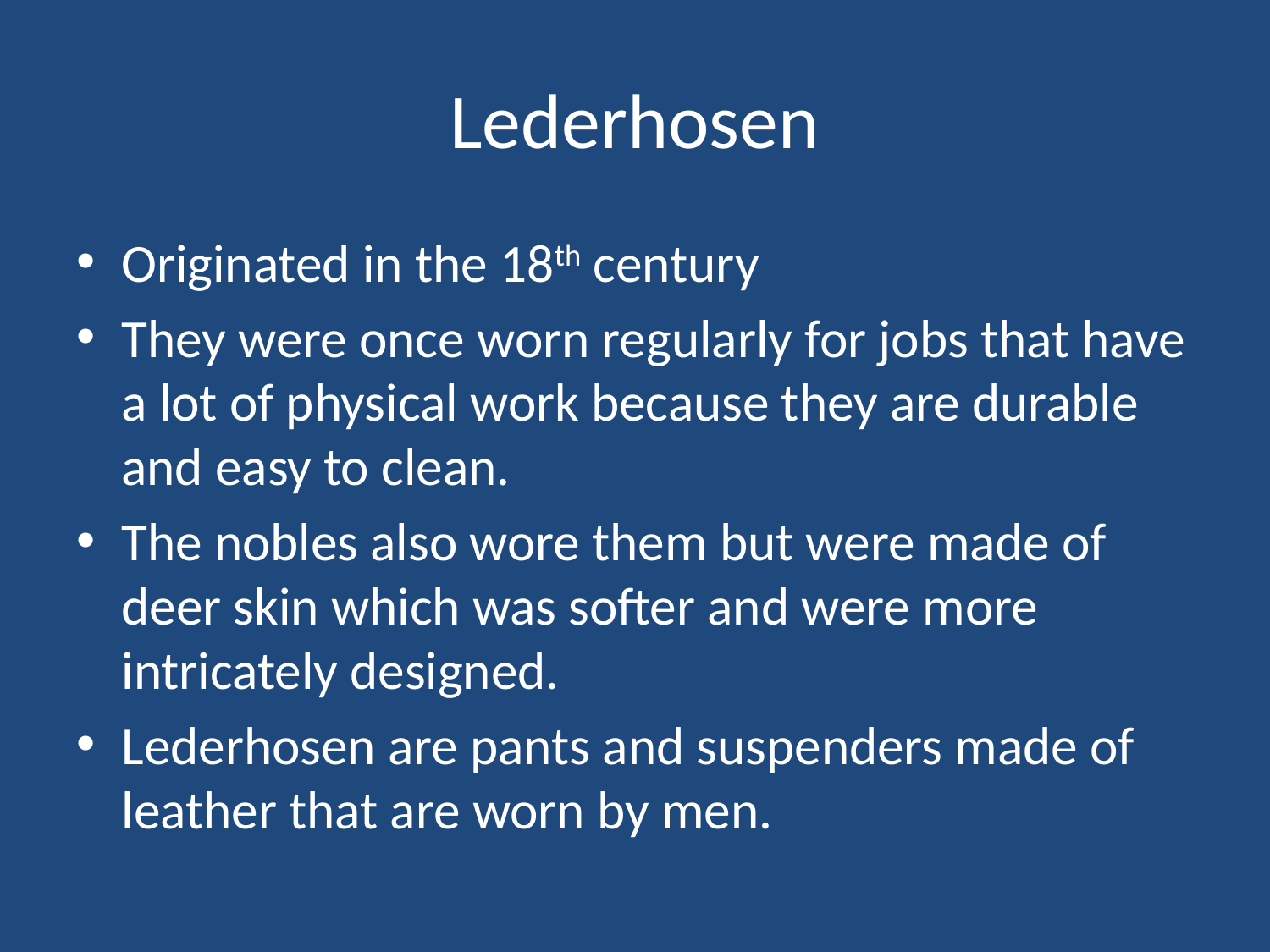

# Lederhosen
Originated in the 18th century
They were once worn regularly for jobs that have a lot of physical work because they are durable and easy to clean.
The nobles also wore them but were made of deer skin which was softer and were more intricately designed.
Lederhosen are pants and suspenders made of leather that are worn by men.